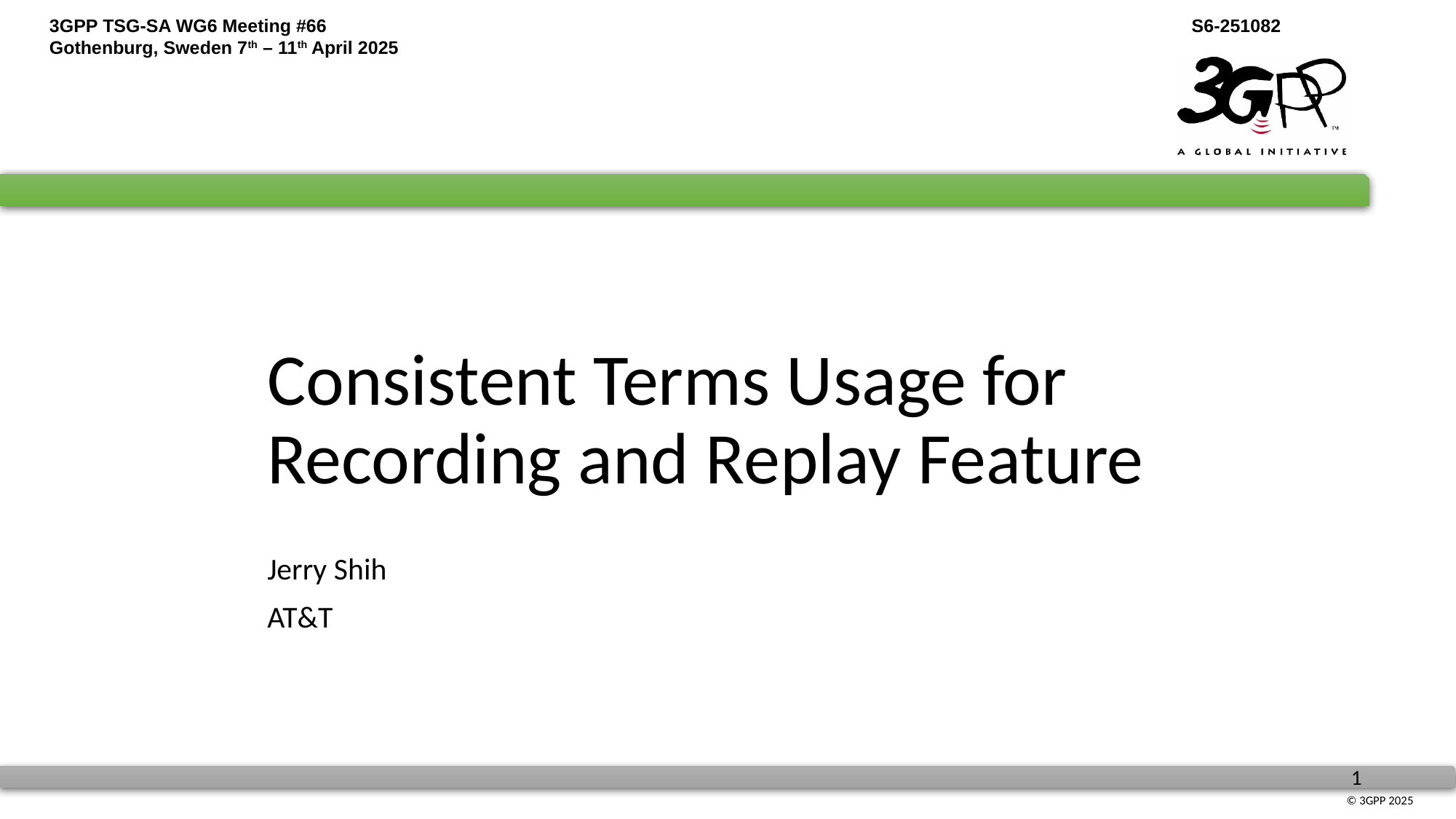

# Consistent Terms Usage for Recording and Replay Feature
Jerry Shih
AT&T